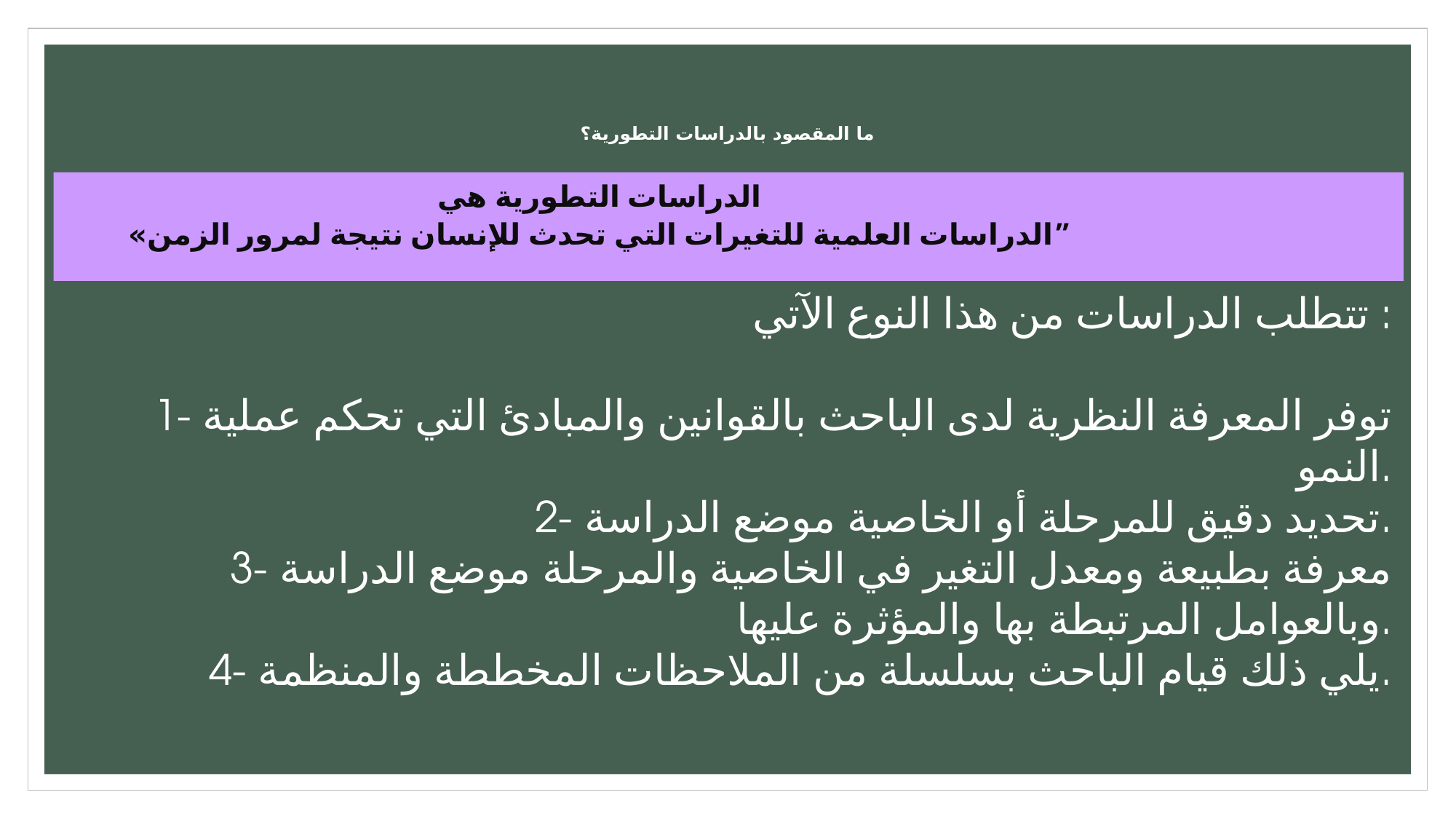

# ما المقصود بالدراسات التطورية؟
الدراسات التطورية هي
”الدراسات العلمية للتغيرات التي تحدث للإنسان نتيجة لمرور الزمن»

 تتطلب الدراسات من هذا النوع الآتي :

1- توفر المعرفة النظرية لدى الباحث بالقوانين والمبادئ التي تحكم عملية النمو.
2- تحديد دقيق للمرحلة أو الخاصية موضع الدراسة.
3- معرفة بطبيعة ومعدل التغير في الخاصية والمرحلة موضع الدراسة وبالعوامل المرتبطة بها والمؤثرة عليها.
4- يلي ذلك قيام الباحث بسلسلة من الملاحظات المخططة والمنظمة.